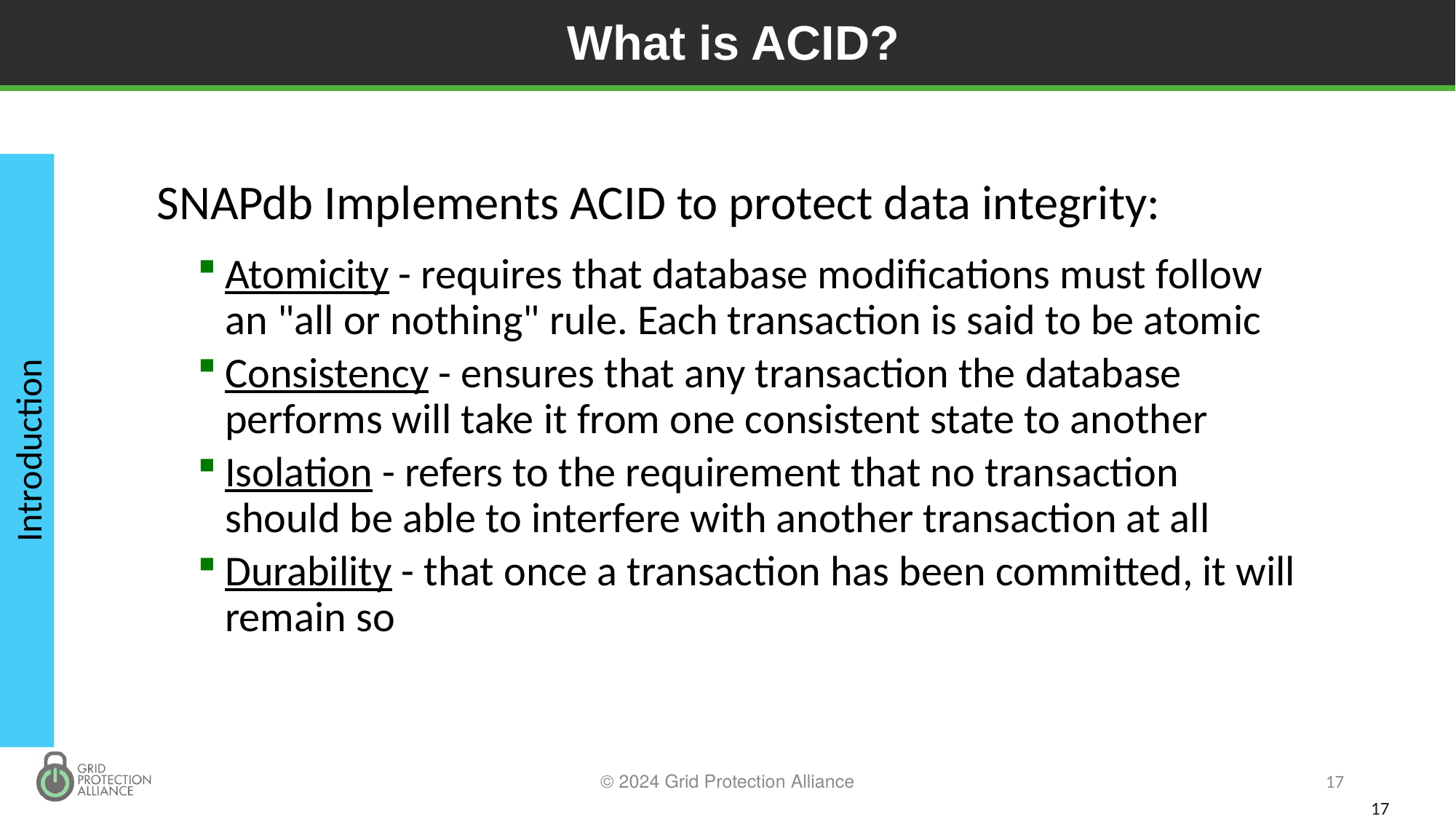

# What is ACID?
SNAPdb Implements ACID to protect data integrity:
Atomicity - requires that database modifications must follow an "all or nothing" rule. Each transaction is said to be atomic
Consistency - ensures that any transaction the database performs will take it from one consistent state to another
Isolation - refers to the requirement that no transaction should be able to interfere with another transaction at all
Durability - that once a transaction has been committed, it will remain so

Introduction
© 2024 Grid Protection Alliance
17